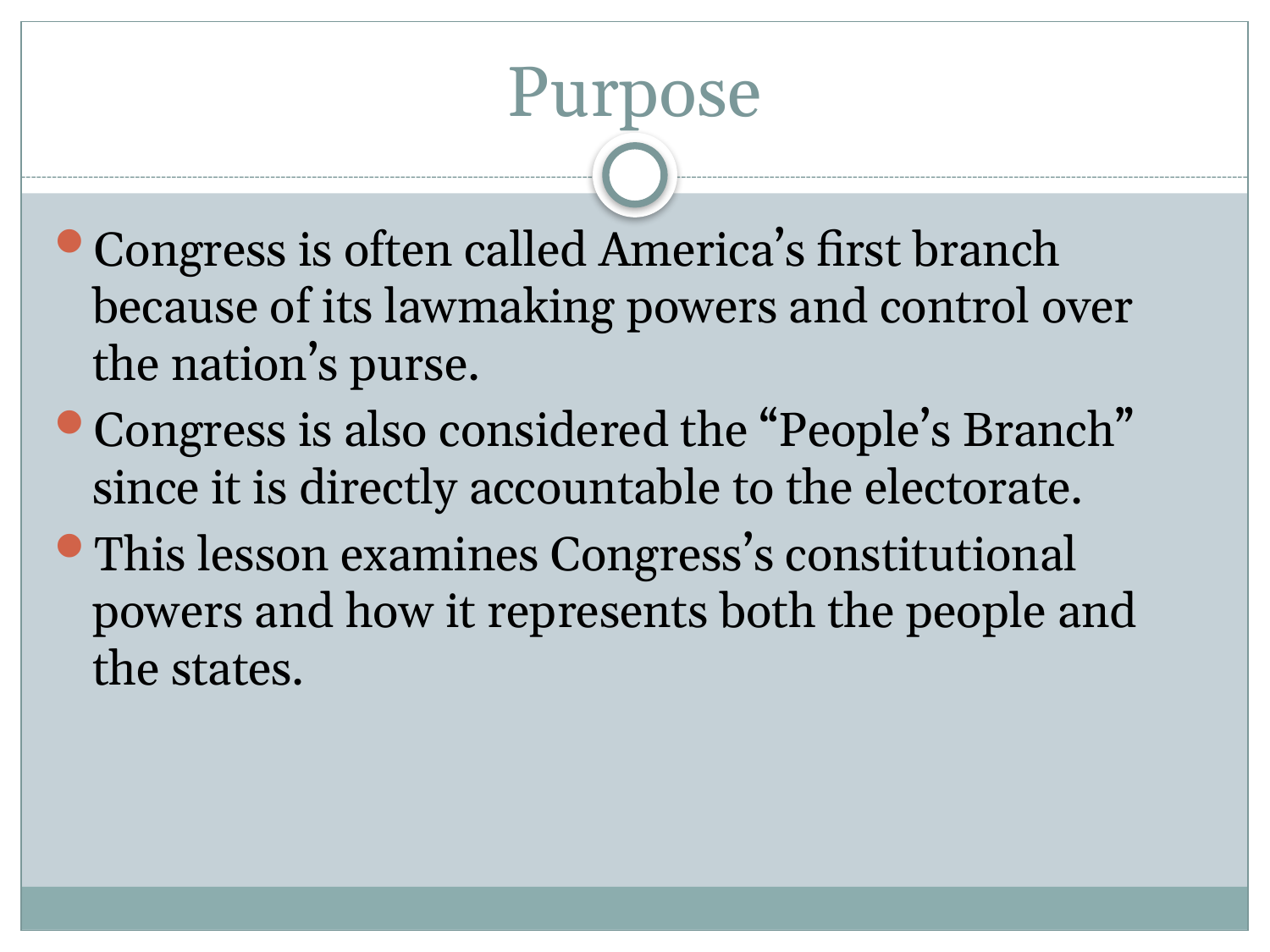

# Purpose
Congress is often called America’s first branch because of its lawmaking powers and control over the nation’s purse.
Congress is also considered the “People’s Branch” since it is directly accountable to the electorate.
This lesson examines Congress’s constitutional powers and how it represents both the people and the states.